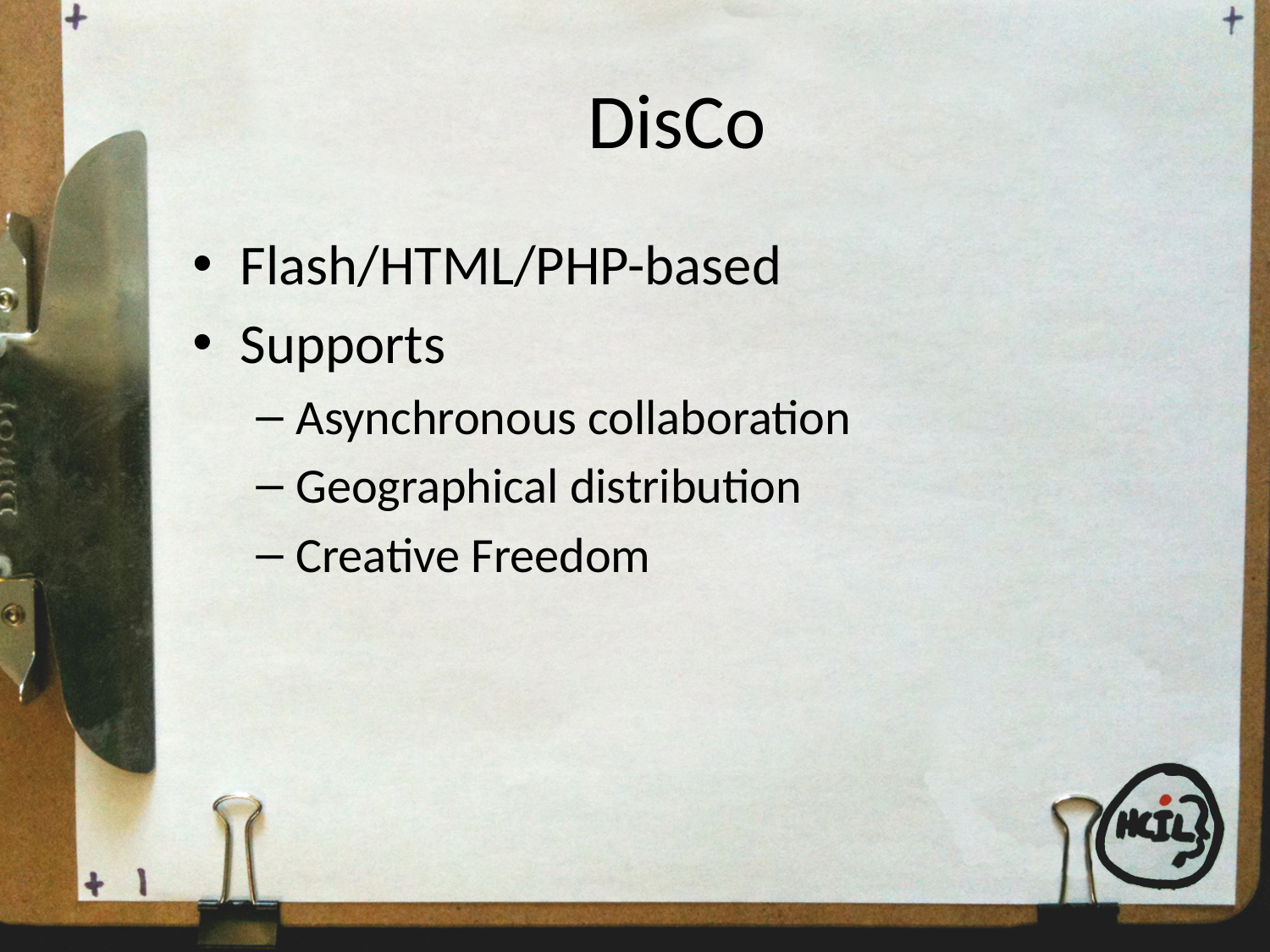

# DisCo
Flash/HTML/PHP-based
Supports
Asynchronous collaboration
Geographical distribution
Creative Freedom